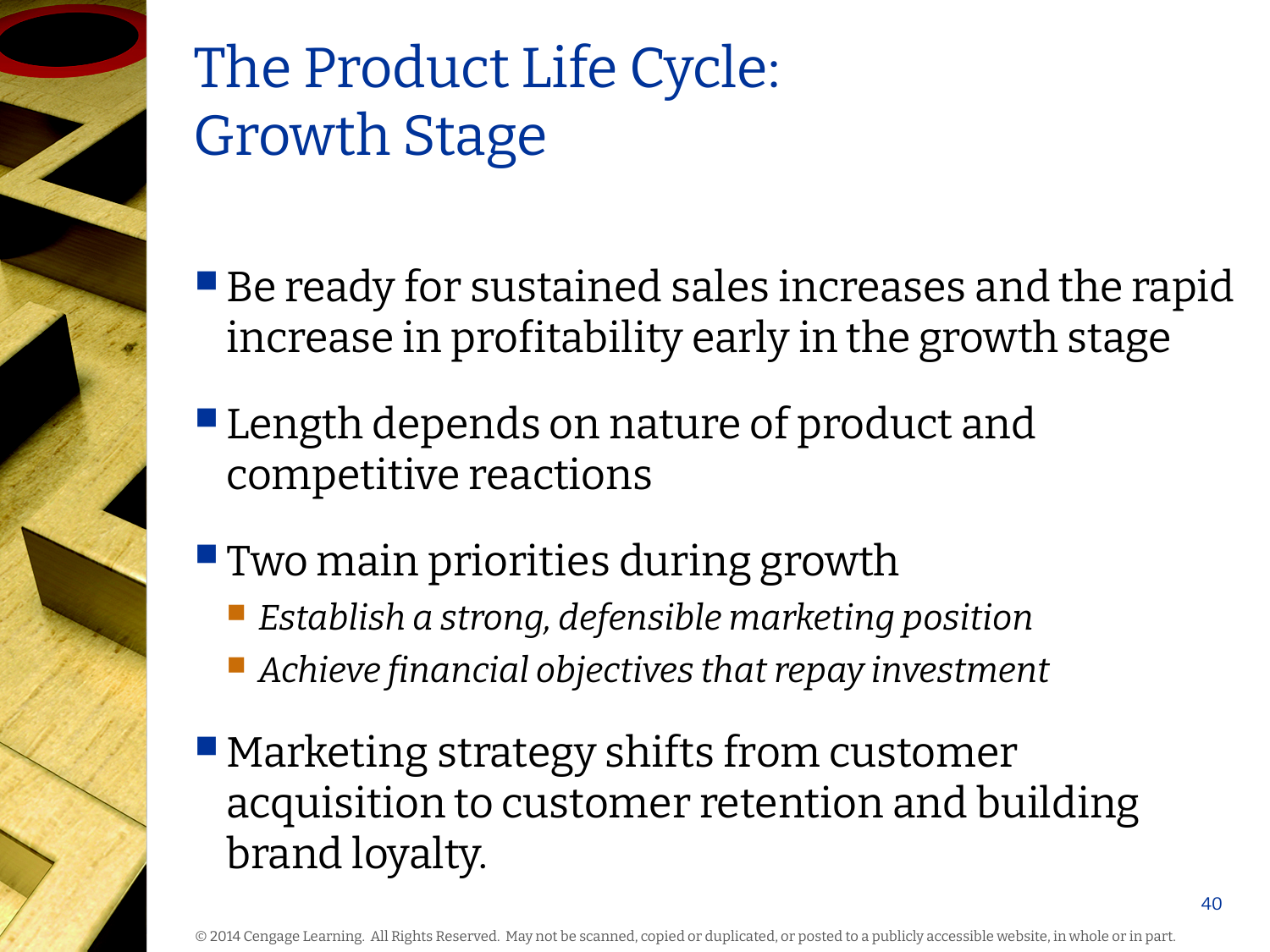

# The Product Life Cycle: Growth Stage

Be ready for sustained sales increases and the rapid increase in profitability early in the growth stage
Length depends on nature of product and competitive reactions
Two main priorities during growth
Establish a strong, defensible marketing position
Achieve financial objectives that repay investment
Marketing strategy shifts from customer acquisition to customer retention and building brand loyalty.
40